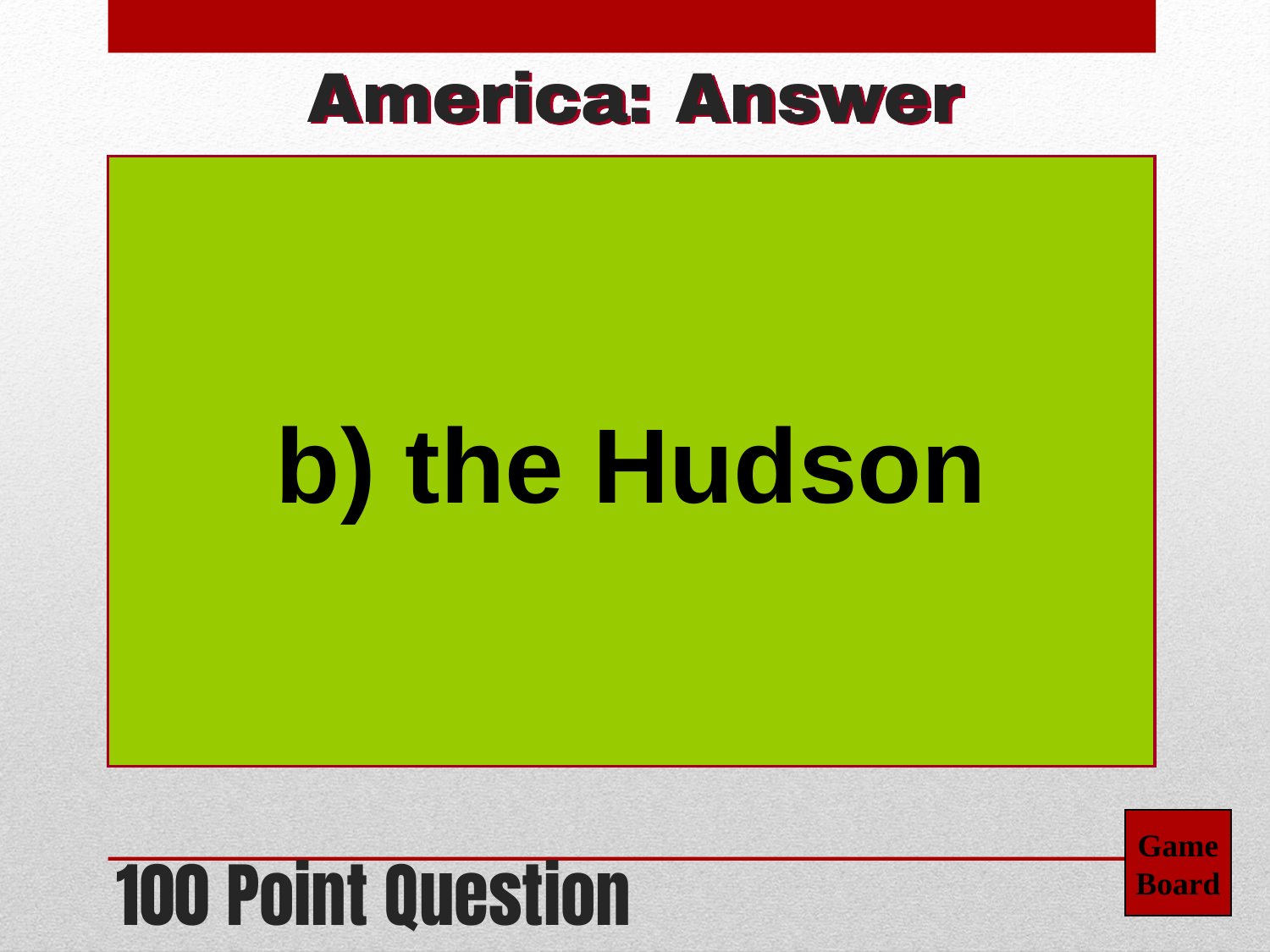

America: Answer
b) the Hudson
Game
Board
100 Point Question